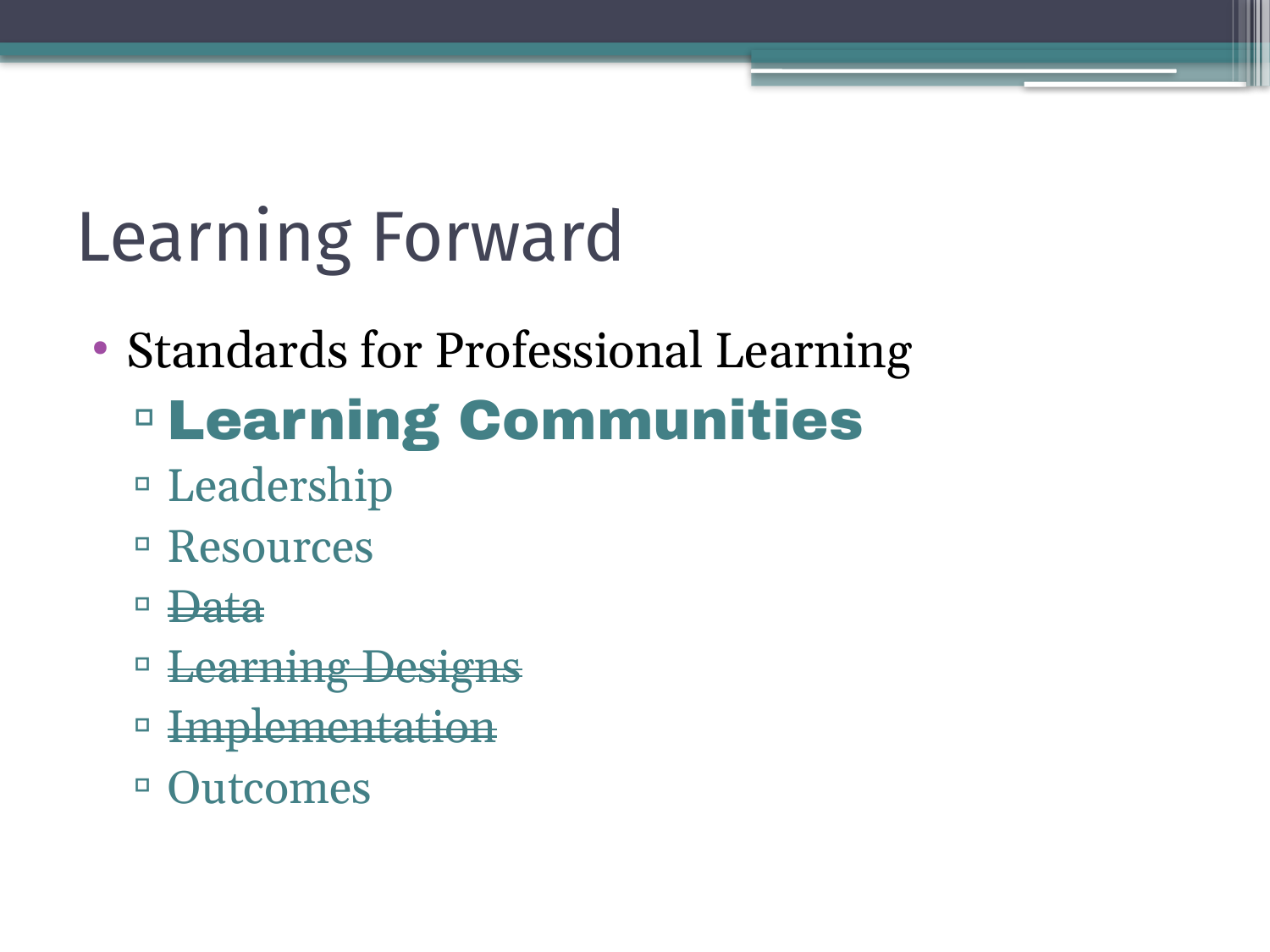

# Learning Forward
Standards for Professional Learning
Learning Communities
Leadership
Resources
Data
Learning Designs
Implementation
Outcomes